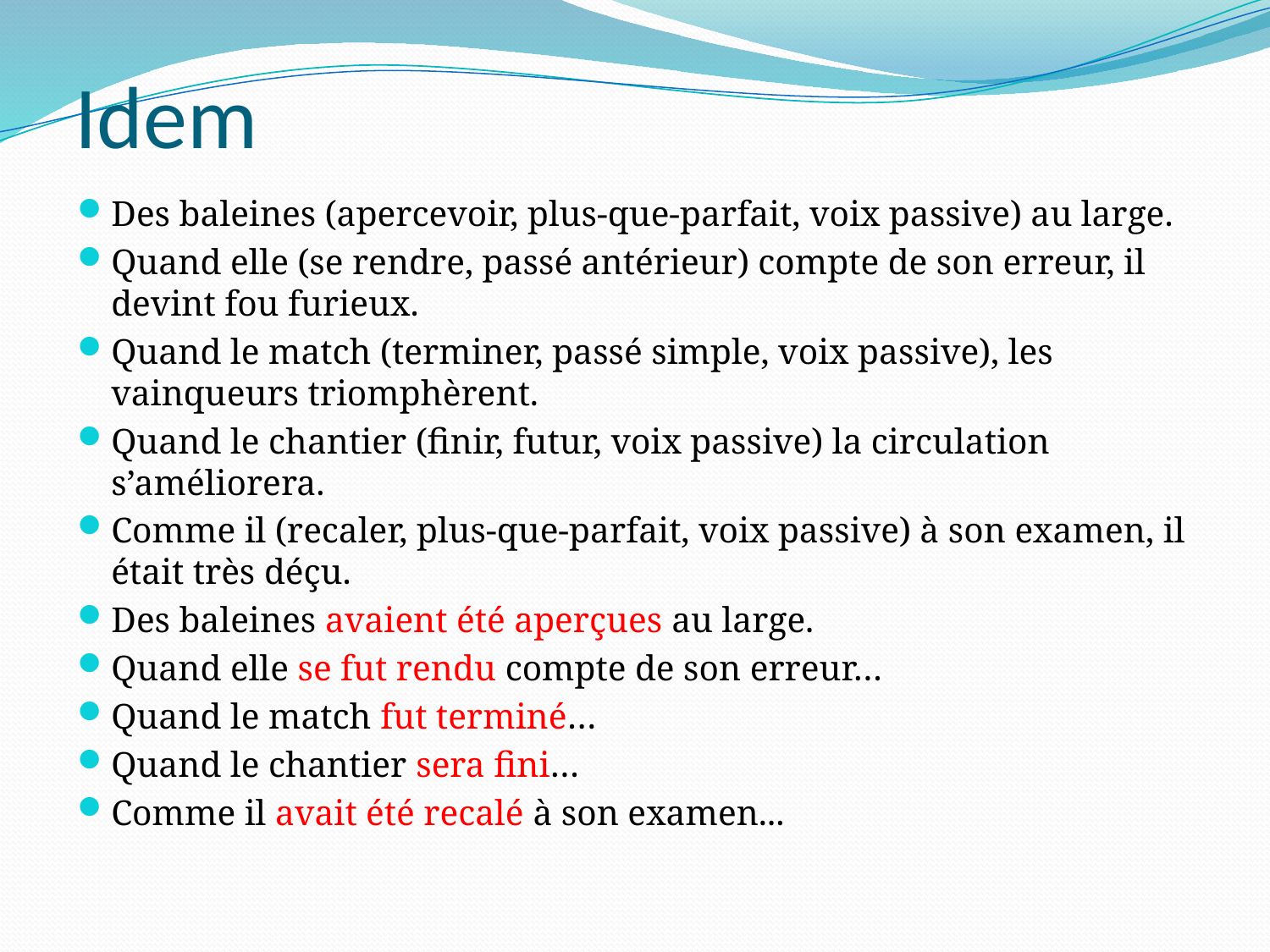

# Idem
Des baleines (apercevoir, plus-que-parfait, voix passive) au large.
Quand elle (se rendre, passé antérieur) compte de son erreur, il devint fou furieux.
Quand le match (terminer, passé simple, voix passive), les vainqueurs triomphèrent.
Quand le chantier (finir, futur, voix passive) la circulation s’améliorera.
Comme il (recaler, plus-que-parfait, voix passive) à son examen, il était très déçu.
Des baleines avaient été aperçues au large.
Quand elle se fut rendu compte de son erreur…
Quand le match fut terminé…
Quand le chantier sera fini…
Comme il avait été recalé à son examen...